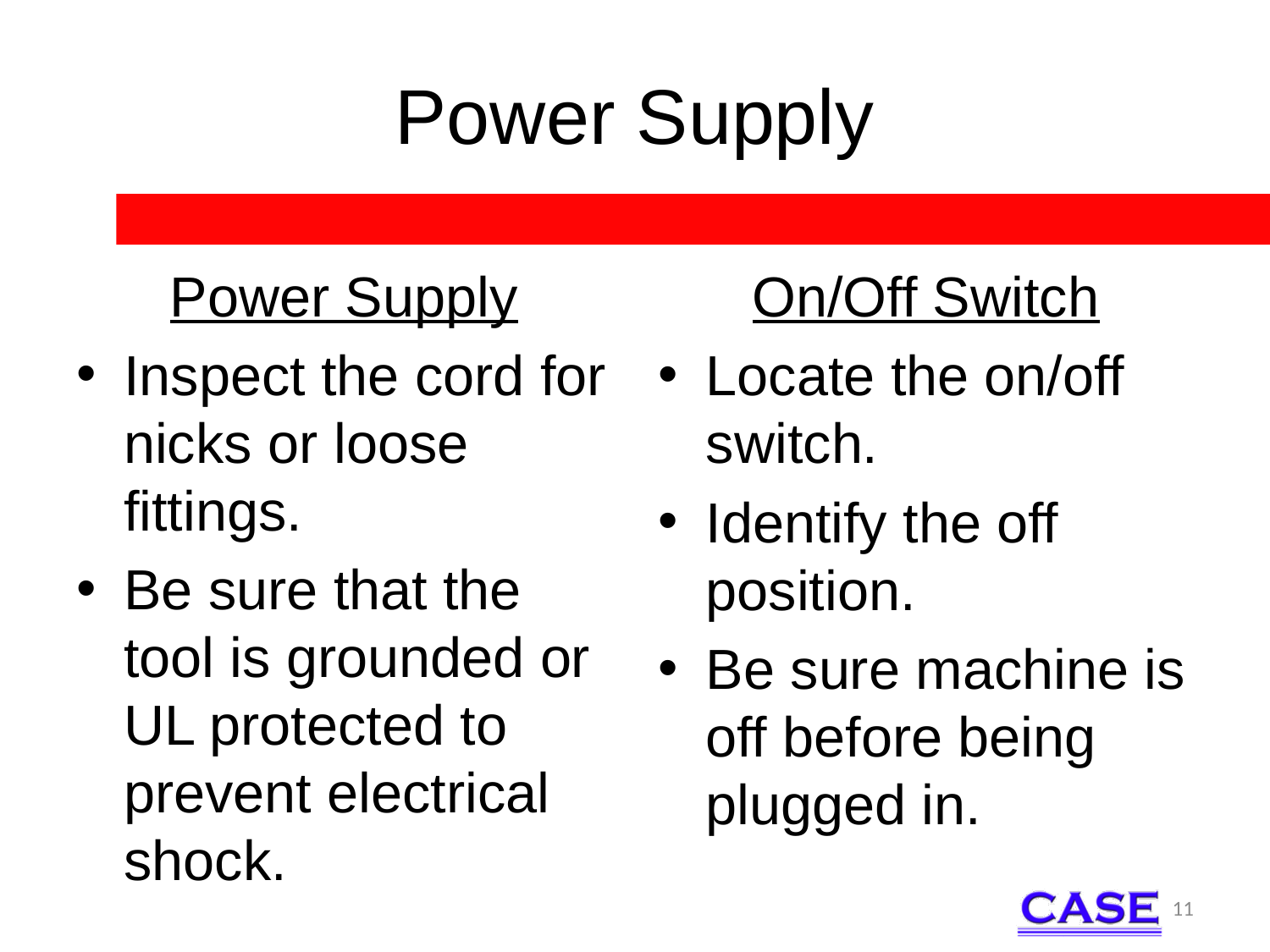

# Power Supply
Power Supply
Inspect the cord for nicks or loose fittings.
Be sure that the tool is grounded or UL protected to prevent electrical shock.
On/Off Switch
Locate the on/off switch.
Identify the off position.
Be sure machine is off before being plugged in.
11